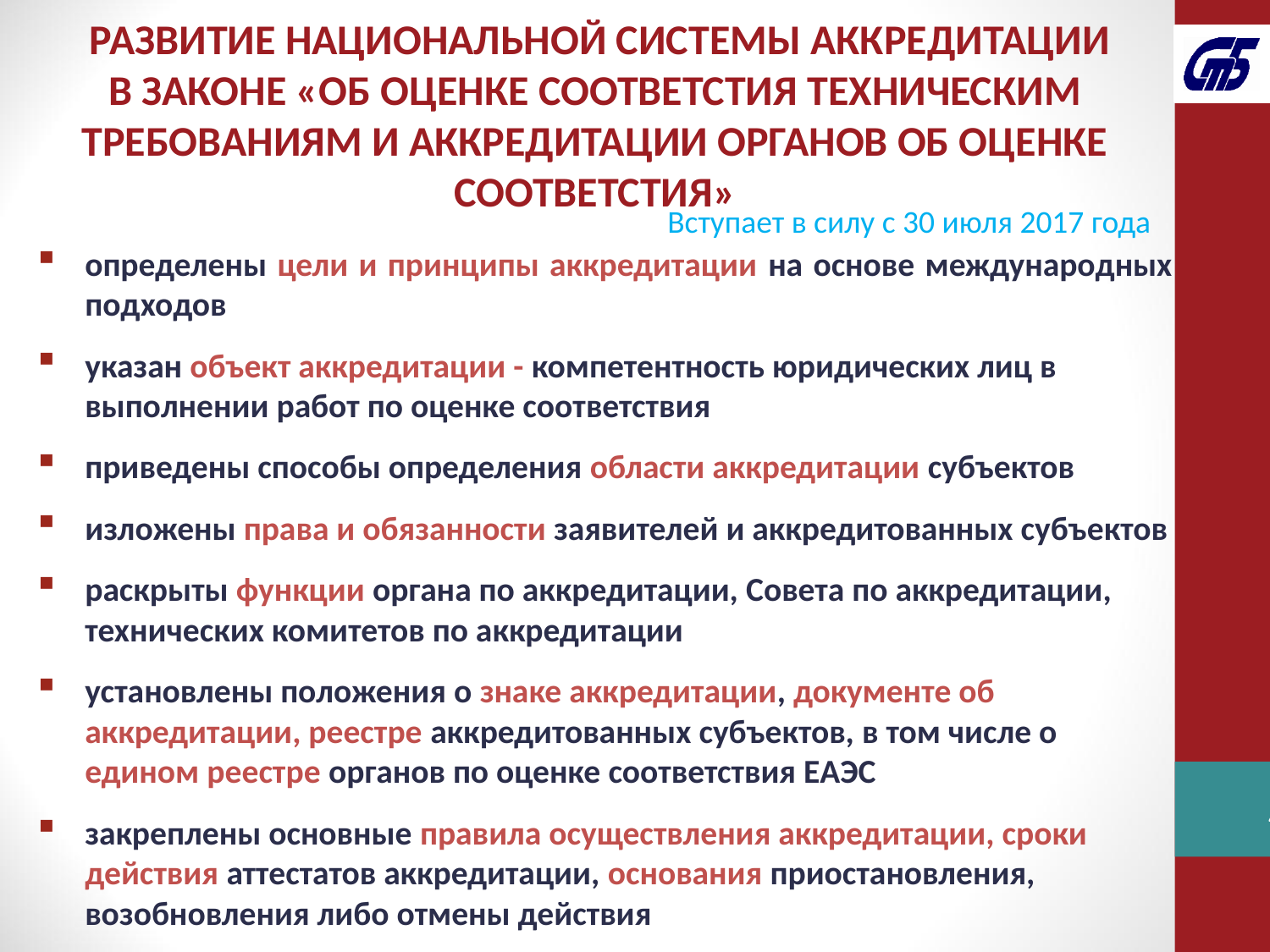

РАЗВИТИЕ НАЦИОНАЛЬНОЙ СИСТЕМЫ АККРЕДИТАЦИИ
В ЗАКОНЕ «ОБ ОЦЕНКЕ СООТВЕТСТИЯ ТЕХНИЧЕСКИМ ТРЕБОВАНИЯМ И АККРЕДИТАЦИИ ОРГАНОВ ОБ ОЦЕНКЕ СООТВЕТСТИЯ»
Вступает в силу с 30 июля 2017 года
определены цели и принципы аккредитации на основе международных подходов
указан объект аккредитации - компетентность юридических лиц в выполнении работ по оценке соответствия
приведены способы определения области аккредитации субъектов
изложены права и обязанности заявителей и аккредитованных субъектов
раскрыты функции органа по аккредитации, Совета по аккредитации, технических комитетов по аккредитации
установлены положения о знаке аккредитации, документе об аккредитации, реестре аккредитованных субъектов, в том числе о едином реестре органов по оценке соответствия ЕАЭС
закреплены основные правила осуществления аккредитации, сроки действия аттестатов аккредитации, основания приостановления, возобновления либо отмены действия

40